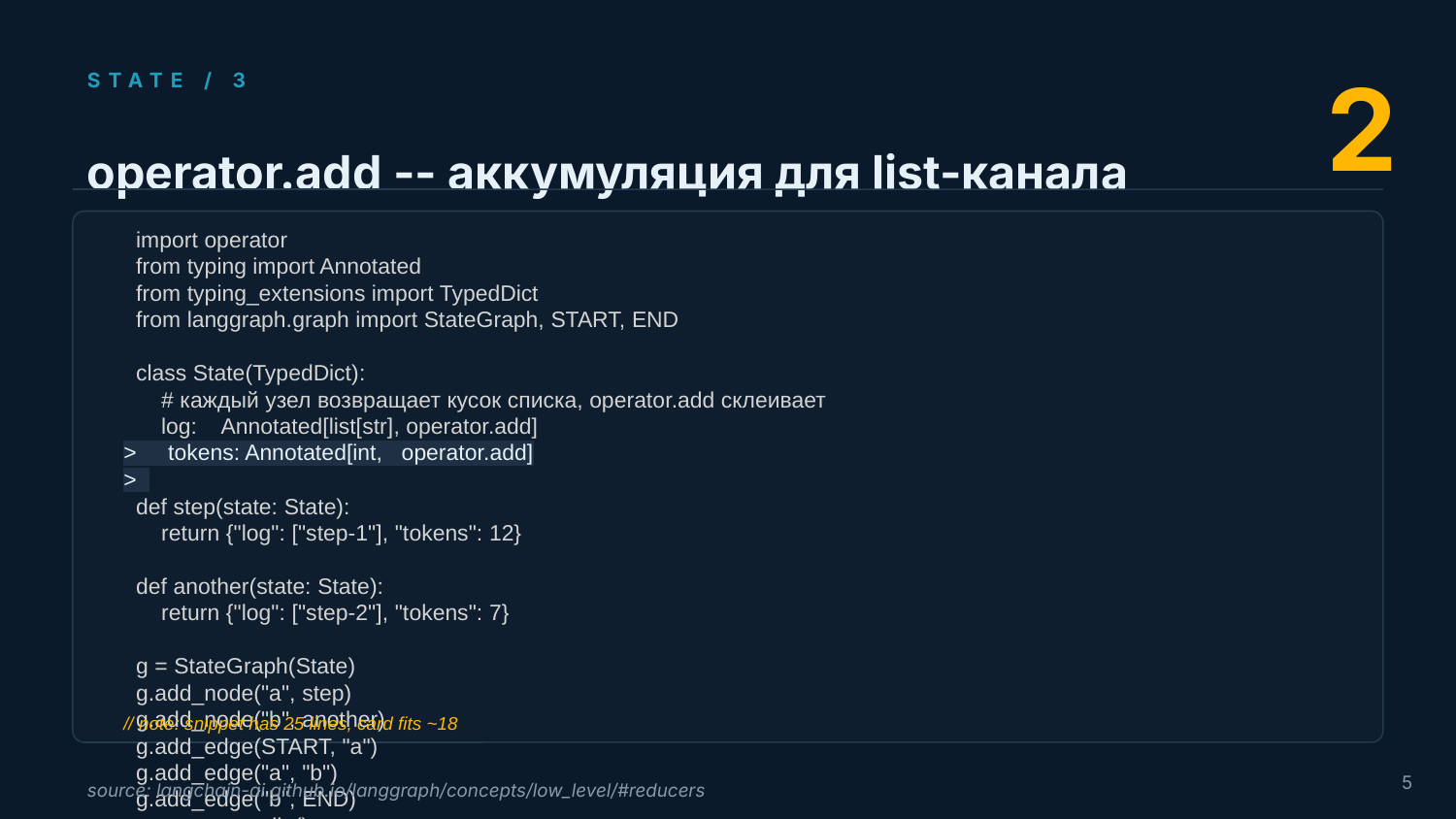

2
STATE / 3
operator.add -- аккумуляция для list-канала

  import operator
  from typing import Annotated
  from typing_extensions import TypedDict
  from langgraph.graph import StateGraph, START, END

  class State(TypedDict):
      # каждый узел возвращает кусок списка, operator.add склеивает
      log:    Annotated[list[str], operator.add]
>     tokens: Annotated[int,   operator.add]
>
  def step(state: State):
      return {"log": ["step-1"], "tokens": 12}

  def another(state: State):
      return {"log": ["step-2"], "tokens": 7}

  g = StateGraph(State)
  g.add_node("a", step)
  g.add_node("b", another)
  g.add_edge(START, "a")
  g.add_edge("a", "b")
  g.add_edge("b", END)
  app = g.compile()
  print(app.invoke({"log": [], "tokens": 0}))
  # -> {'log': ['step-1', 'step-2'], 'tokens': 19}

// note: snippet has 25 lines, card fits ~18
5
source: langchain-ai.github.io/langgraph/concepts/low_level/#reducers